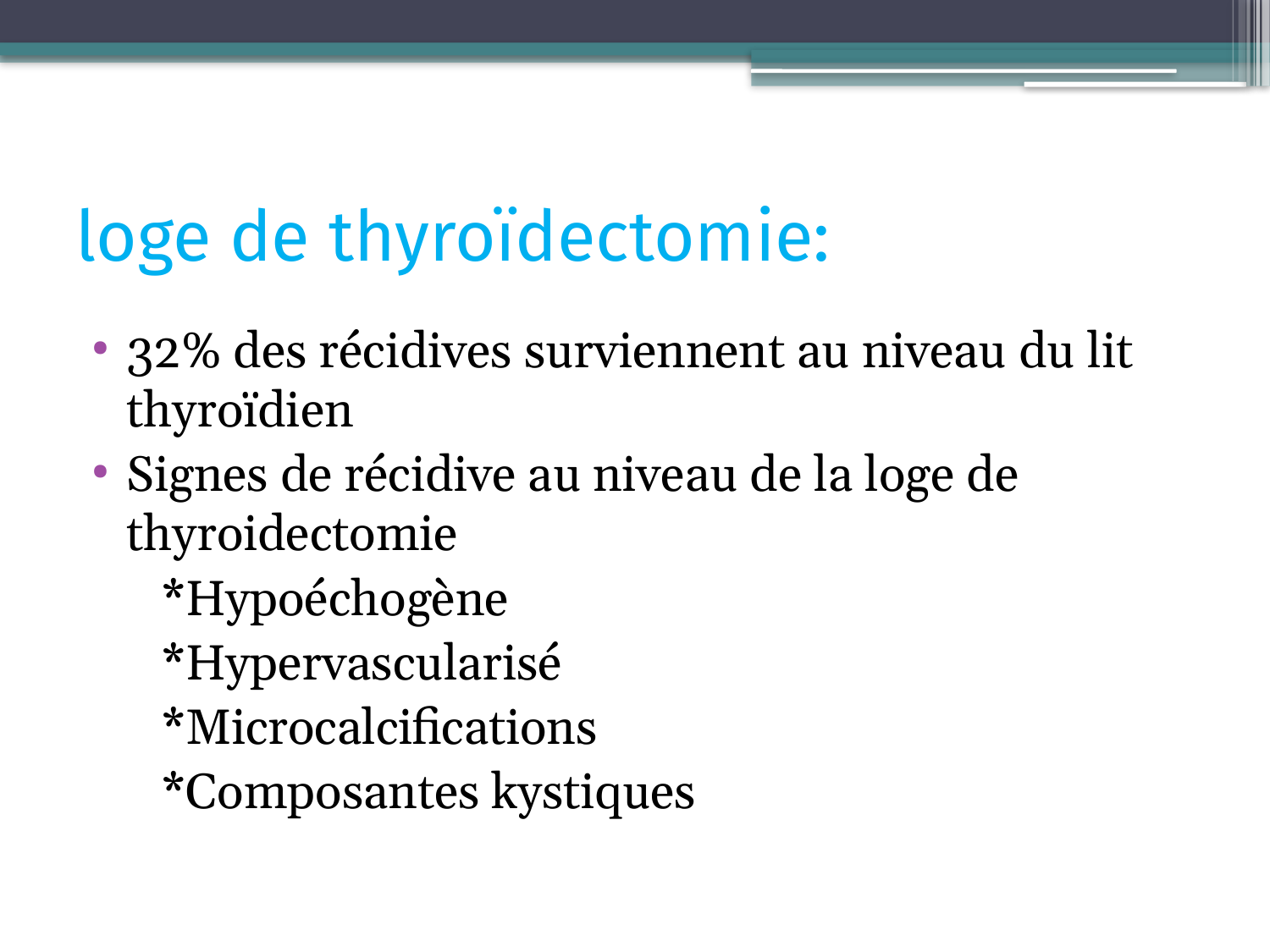

# loge de thyroïdectomie:
32% des récidives surviennent au niveau du lit thyroïdien
Signes de récidive au niveau de la loge de thyroidectomie
      *Hypoéchogène
      *Hypervascularisé
      *Microcalcifications
      *Composantes kystiques